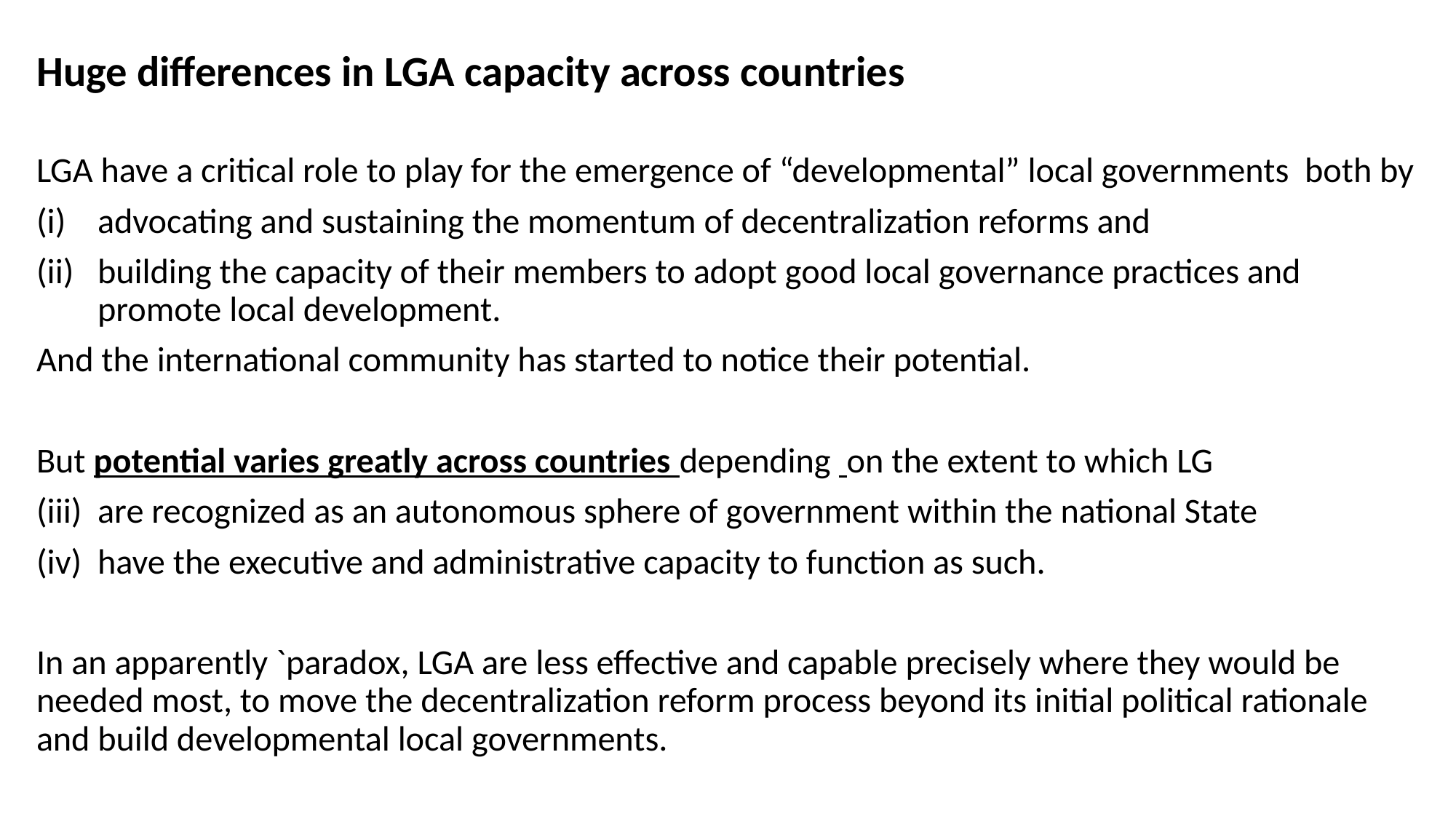

# Huge differences in LGA capacity across countries
LGA have a critical role to play for the emergence of “developmental” local governments  both by
advocating and sustaining the momentum of decentralization reforms and
building the capacity of their members to adopt good local governance practices and promote local development.
And the international community has started to notice their potential.

But potential varies greatly across countries depending  on the extent to which LG
are recognized as an autonomous sphere of government within the national State
have the executive and administrative capacity to function as such.

In an apparently `paradox, LGA are less effective and capable precisely where they would be needed most, to move the decentralization reform process beyond its initial political rationale and build developmental local governments.